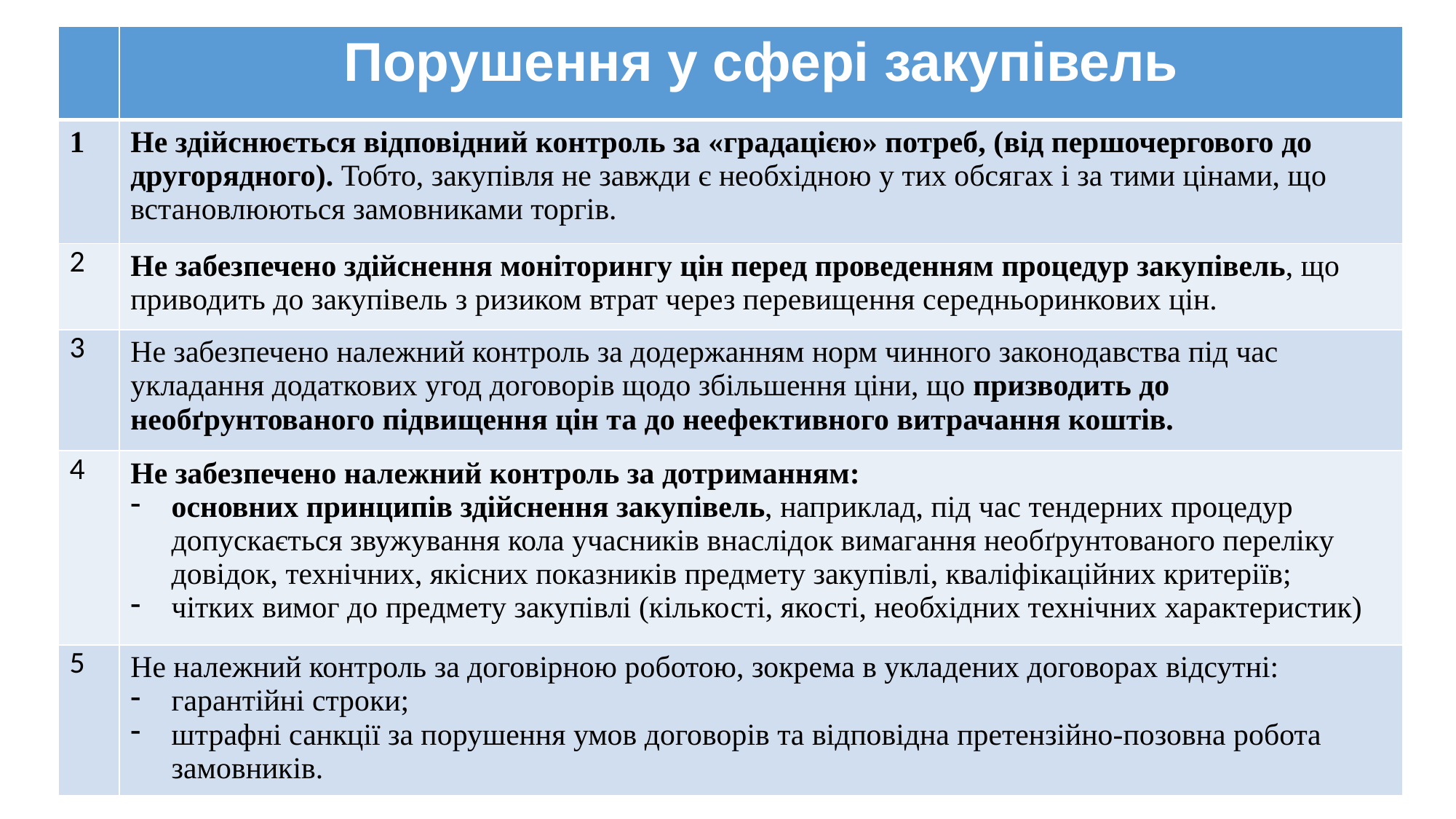

|  | Порушення у сфері закупівель |
| --- | --- |
| 1 | Не здійснюється відповідний контроль за «градацією» потреб, (від першочергового до другорядного). Тобто, закупівля не завжди є необхідною у тих обсягах і за тими цінами, що встановлюються замовниками торгів. |
| 2 | Не забезпечено здійснення моніторингу цін перед проведенням процедур закупівель, що приводить до закупівель з ризиком втрат через перевищення середньоринкових цін. |
| 3 | Не забезпечено належний контроль за додержанням норм чинного законодавства під час укладання додаткових угод договорів щодо збільшення ціни, що призводить до необґрунтованого підвищення цін та до неефективного витрачання коштів. |
| 4 | Не забезпечено належний контроль за дотриманням: основних принципів здійснення закупівель, наприклад, під час тендерних процедур допускається звужування кола учасників внаслідок вимагання необґрунтованого переліку довідок, технічних, якісних показників предмету закупівлі, кваліфікаційних критеріїв; чітких вимог до предмету закупівлі (кількості, якості, необхідних технічних характеристик) |
| 5 | Не належний контроль за договірною роботою, зокрема в укладених договорах відсутні: гарантійні строки; штрафні санкції за порушення умов договорів та відповідна претензійно-позовна робота замовників. |
#